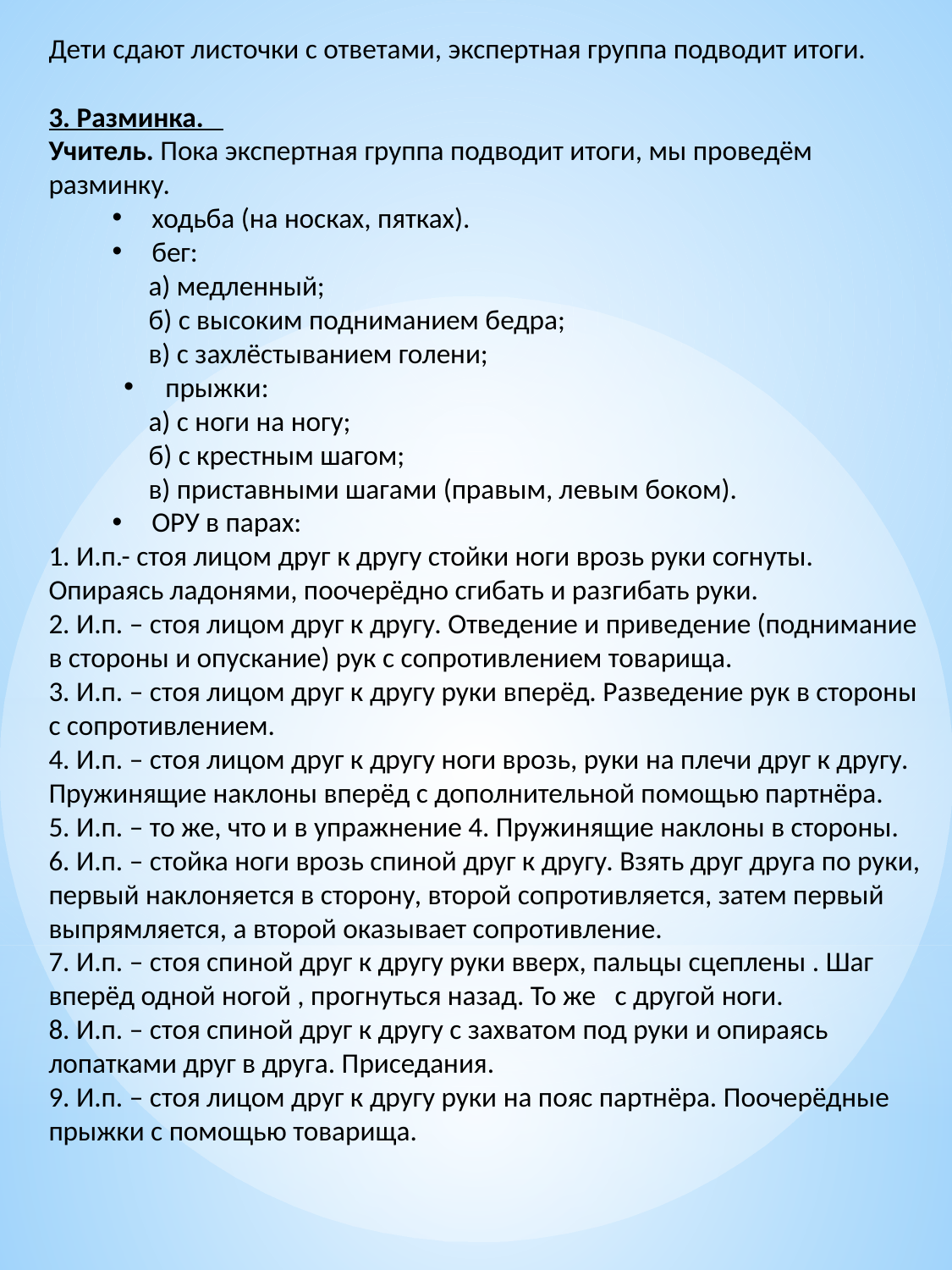

Дети сдают листочки с ответами, экспертная группа подводит итоги.

3. Разминка.
Учитель. Пока экспертная группа подводит итоги, мы проведём разминку.
ходьба (на носках, пятках).
бег:
а) медленный;
б) с высоким подниманием бедра;
в) с захлёстыванием голени;
     прыжки:
а) с ноги на ногу;
б) с крестным шагом;
в) приставными шагами (правым, левым боком).
ОРУ в парах:
1. И.п.- стоя лицом друг к другу стойки ноги врозь руки согнуты. Опираясь ладонями, поочерёдно сгибать и разгибать руки.
2. И.п. – стоя лицом друг к другу. Отведение и приведение (поднимание в стороны и опускание) рук с сопротивлением товарища.
3. И.п. – стоя лицом друг к другу руки вперёд. Разведение рук в стороны с сопротивлением.
4. И.п. – стоя лицом друг к другу ноги врозь, руки на плечи друг к другу. Пружинящие наклоны вперёд с дополнительной помощью партнёра.
5. И.п. – то же, что и в упражнение 4. Пружинящие наклоны в стороны.
6. И.п. – стойка ноги врозь спиной друг к другу. Взять друг друга по руки, первый наклоняется в сторону, второй сопротивляется, затем первый выпрямляется, а второй оказывает сопротивление.
7. И.п. – стоя спиной друг к другу руки вверх, пальцы сцеплены . Шаг вперёд одной ногой , прогнуться назад. То же   с другой ноги.
8. И.п. – стоя спиной друг к другу с захватом под руки и опираясь лопатками друг в друга. Приседания.
9. И.п. – стоя лицом друг к другу руки на пояс партнёра. Поочерёдные прыжки с помощью товарища.